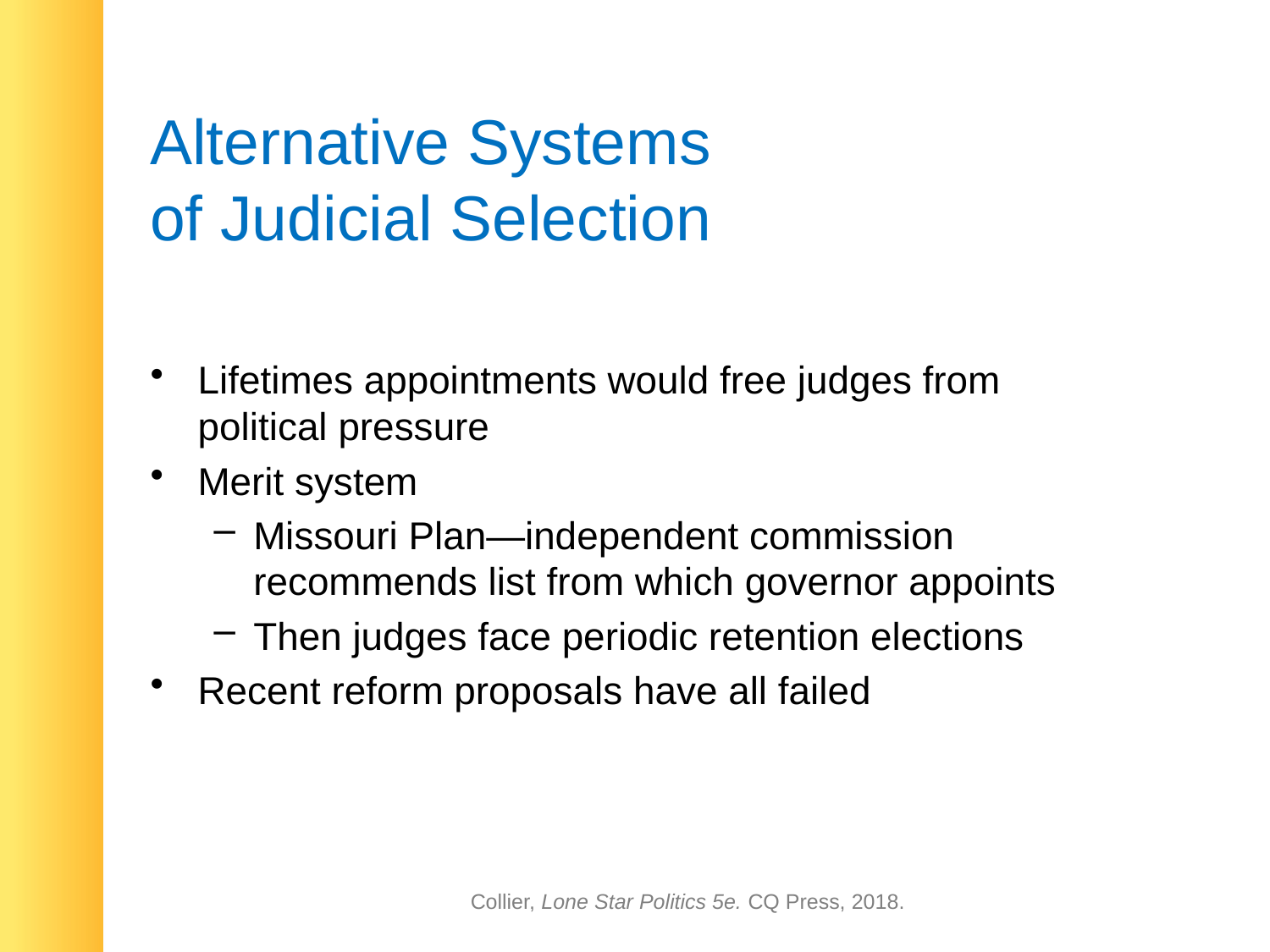

# Alternative Systems of Judicial Selection
Lifetimes appointments would free judges from political pressure
Merit system
Missouri Plan—independent commission recommends list from which governor appoints
Then judges face periodic retention elections
Recent reform proposals have all failed
Collier, Lone Star Politics 5e. CQ Press, 2018.